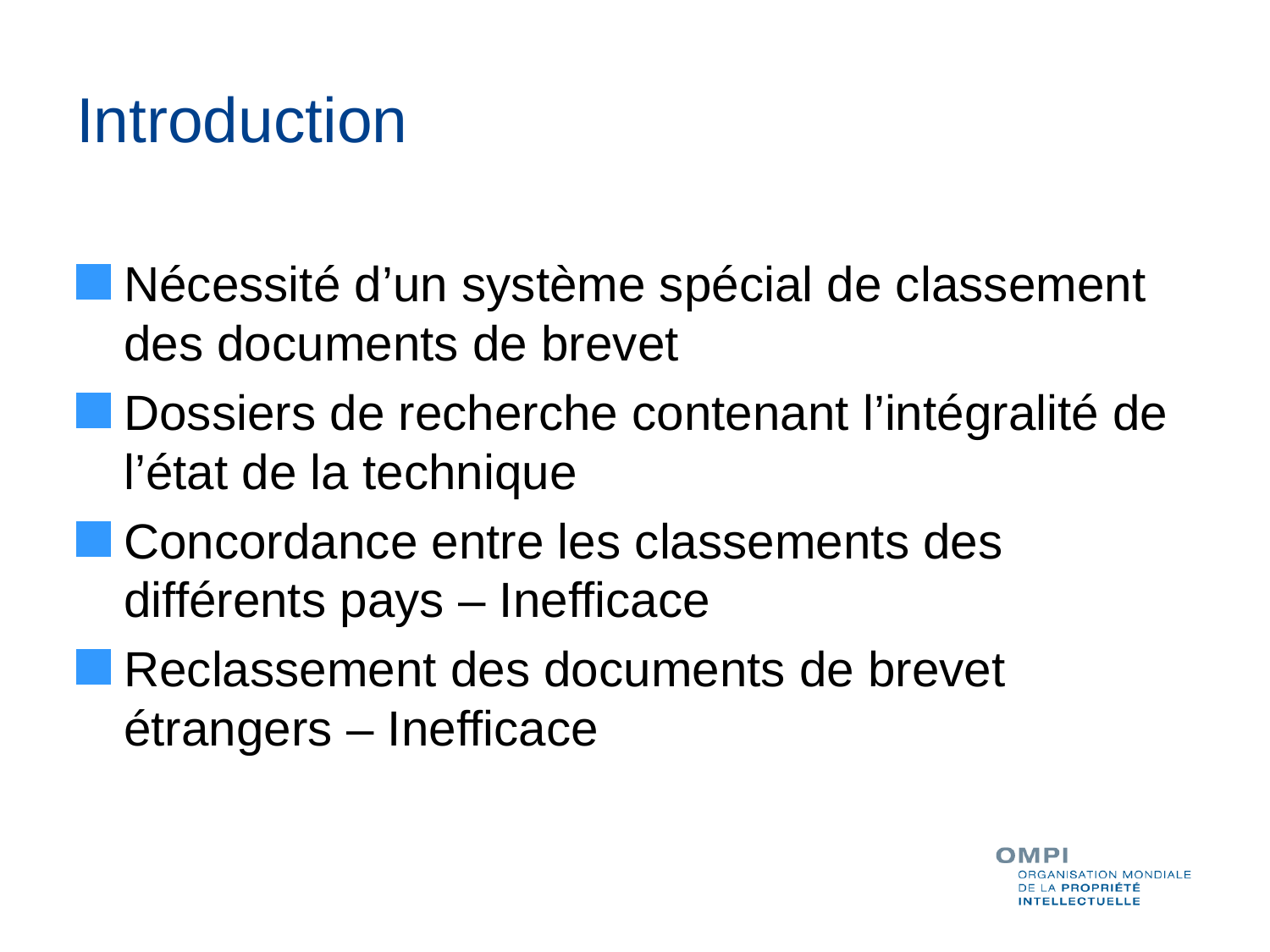

# Introduction
Nécessité d’un système spécial de classement des documents de brevet
Dossiers de recherche contenant l’intégralité de l’état de la technique
Concordance entre les classements des différents pays – Inefficace
Reclassement des documents de brevet étrangers – Inefficace